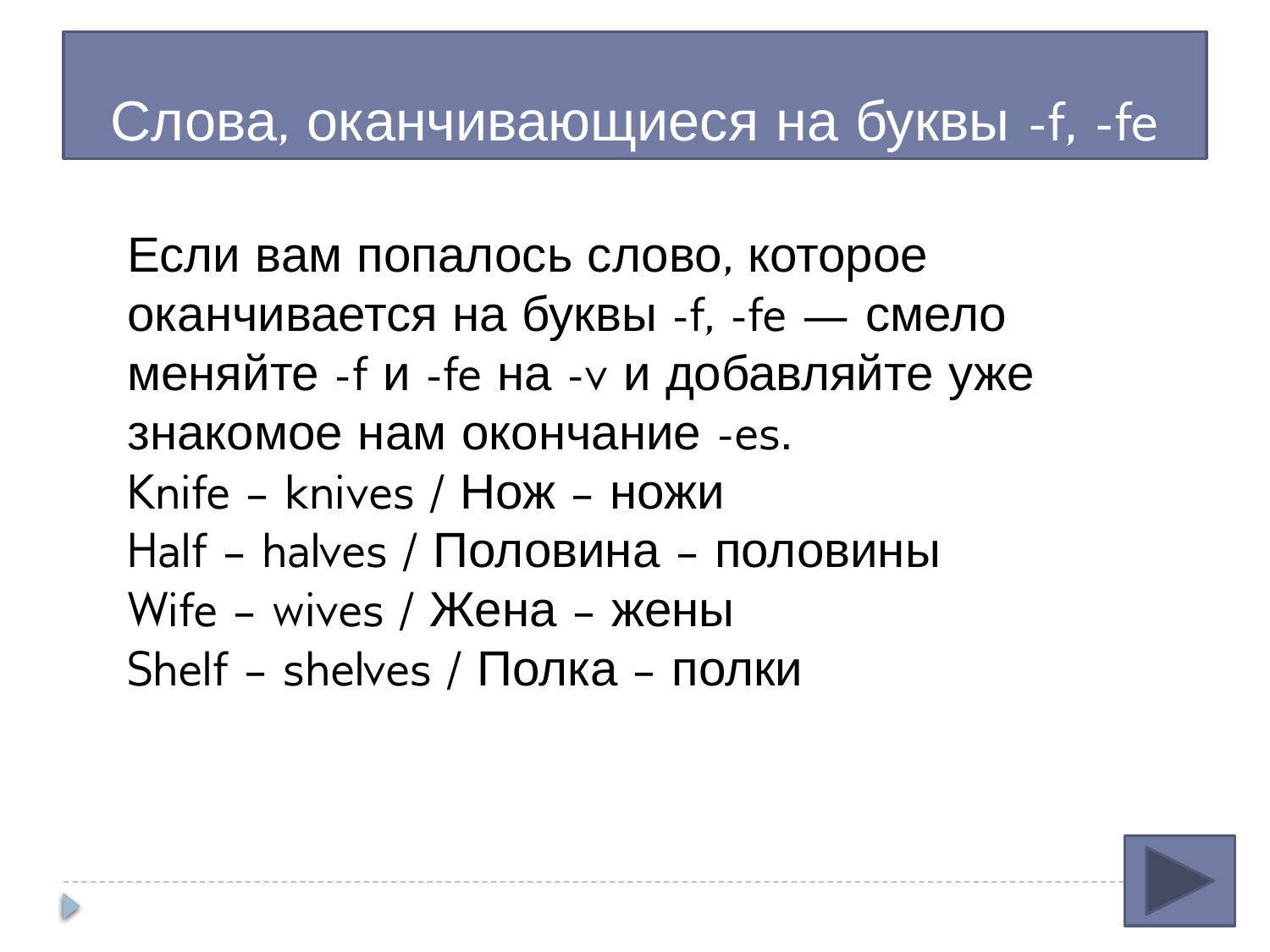

# Слова, оканчивающиеся на буквы -f, -fe
Если вам попалось слово, которое оканчивается на буквы -f, -fe — смело меняйте -f и -fe на -v и добавляйте уже знакомое нам окончание -es.
Knife – knives / Нож – ножи
Half – halves / Половина – половины
Wife – wives / Жена – жены
Shelf – shelves / Полка – полки